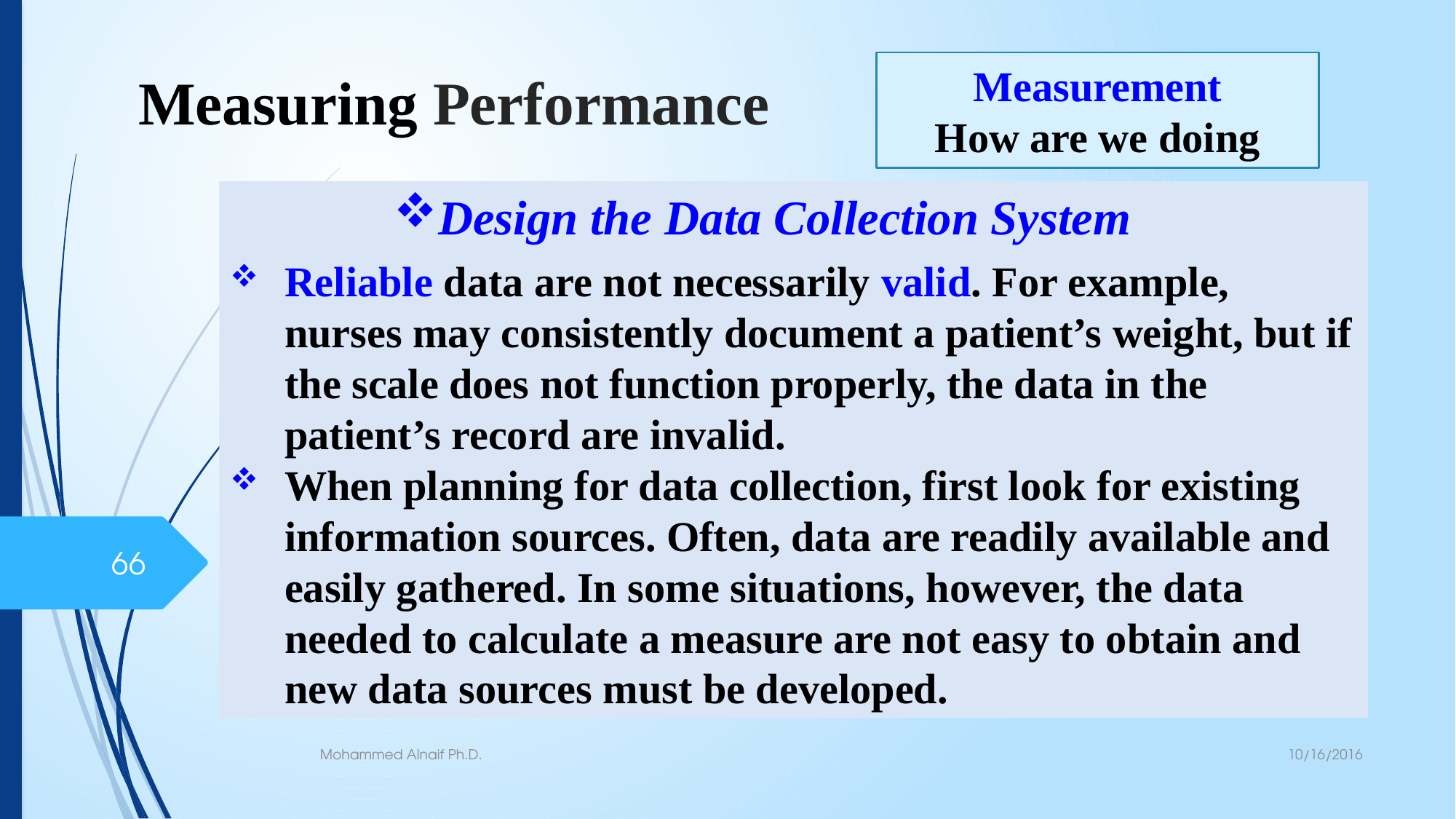

# Measuring Performance
Measurement
How are we doing

Design the Data Collection System
Reliable data are not necessarily valid. For example, nurses may consistently document a patient’s weight, but if the scale does not function properly, the data in the patient’s record are invalid.
When planning for data collection, first look for existing information sources. Often, data are readily available and easily gathered. In some situations, however, the data needed to calculate a measure are not easy to obtain and new data sources must be developed.
66
10/16/2016
Mohammed Alnaif Ph.D.